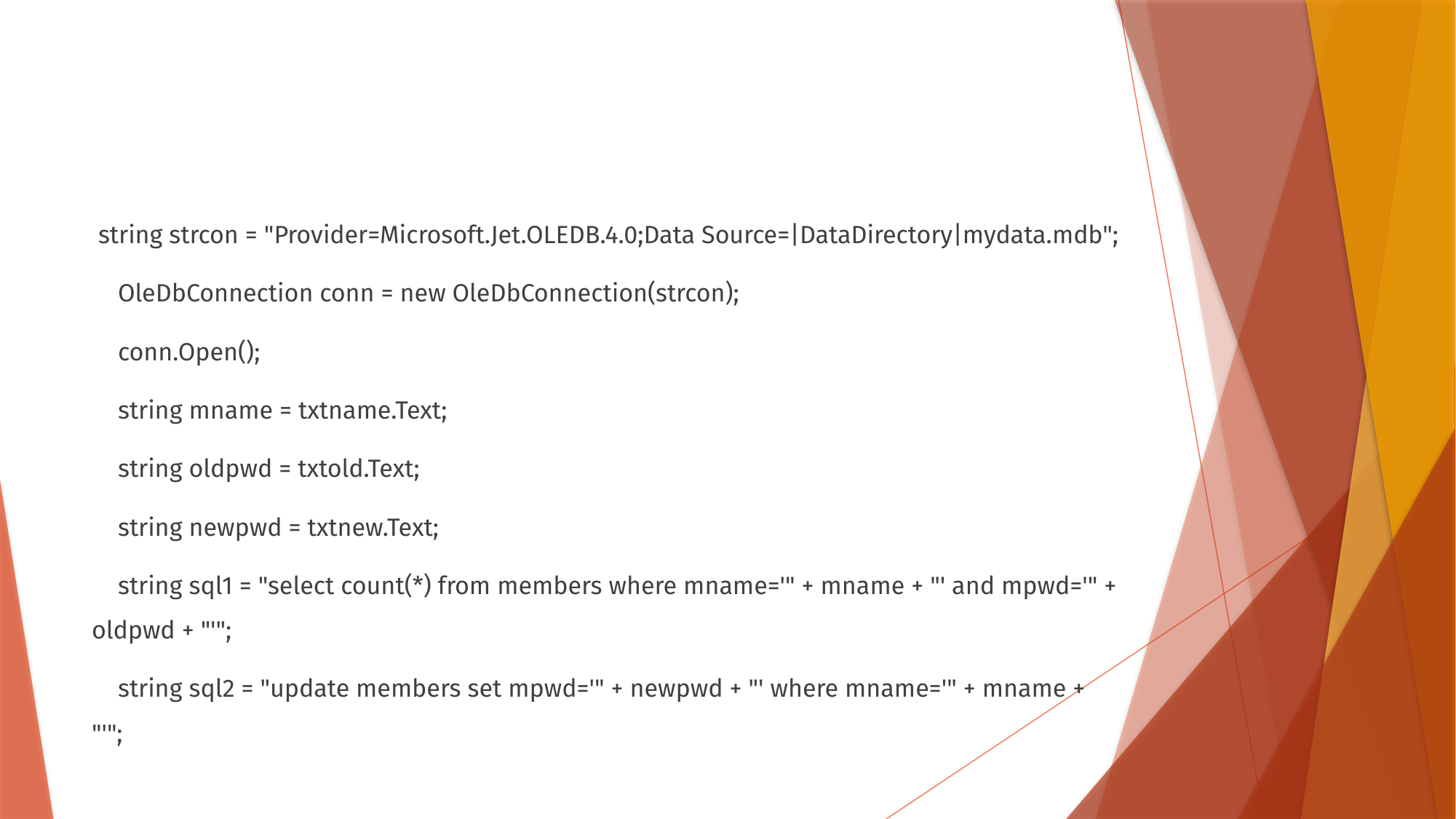

#
 string strcon = "Provider=Microsoft.Jet.OLEDB.4.0;Data Source=|DataDirectory|mydata.mdb";
    OleDbConnection conn = new OleDbConnection(strcon);
    conn.Open();
    string mname = txtname.Text;
    string oldpwd = txtold.Text;
    string newpwd = txtnew.Text;
    string sql1 = "select count(*) from members where mname='" + mname + "' and mpwd='" + oldpwd + "'";
    string sql2 = "update members set mpwd='" + newpwd + "' where mname='" + mname + "'";